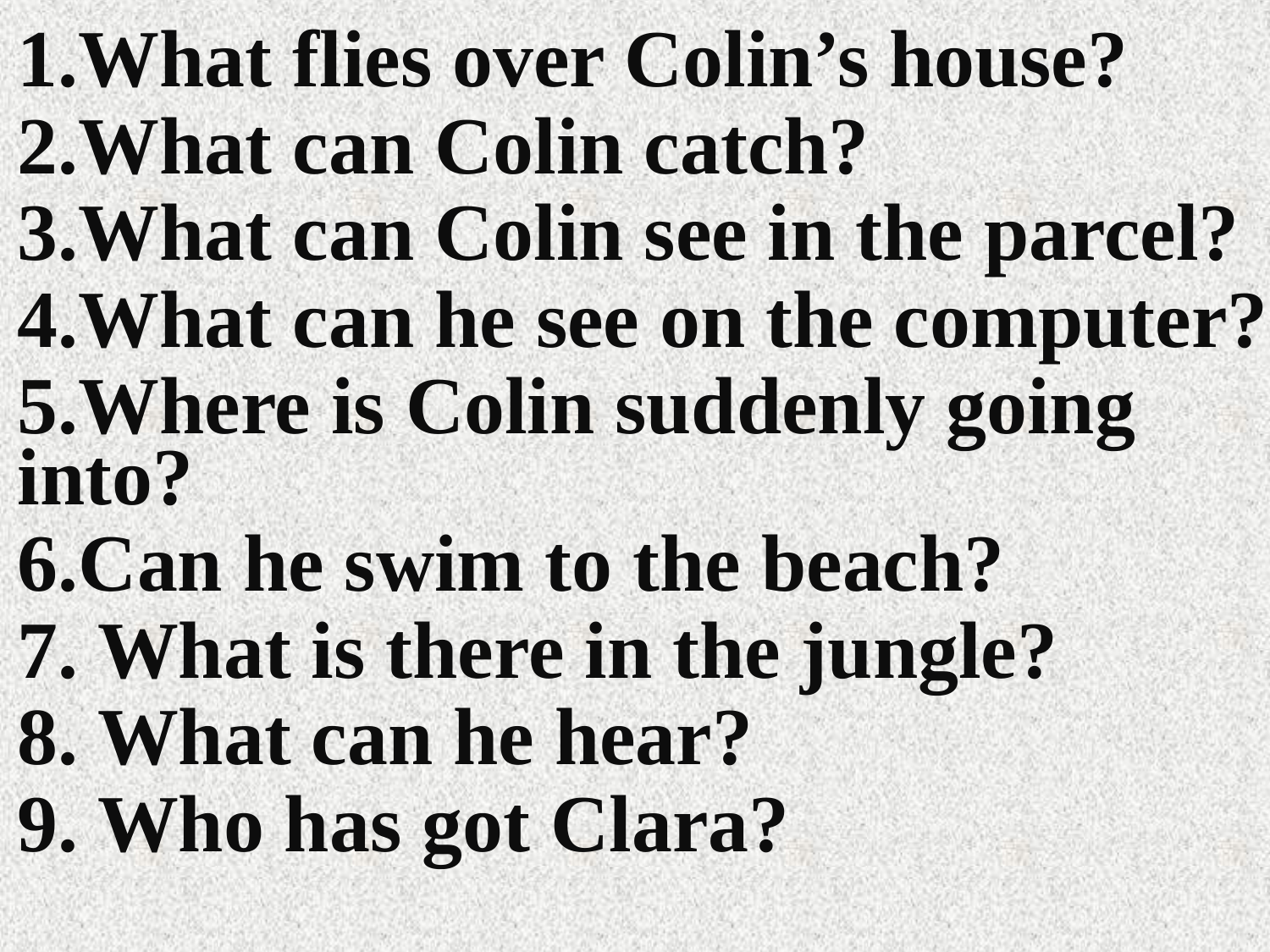

1.What flies over Colin’s house?
2.What can Colin catch?
3.What can Colin see in the parcel?
4.What can he see on the computer?
5.Where is Colin suddenly going into?
6.Can he swim to the beach?
7. What is there in the jungle?
8. What can he hear?
9. Who has got Clara?